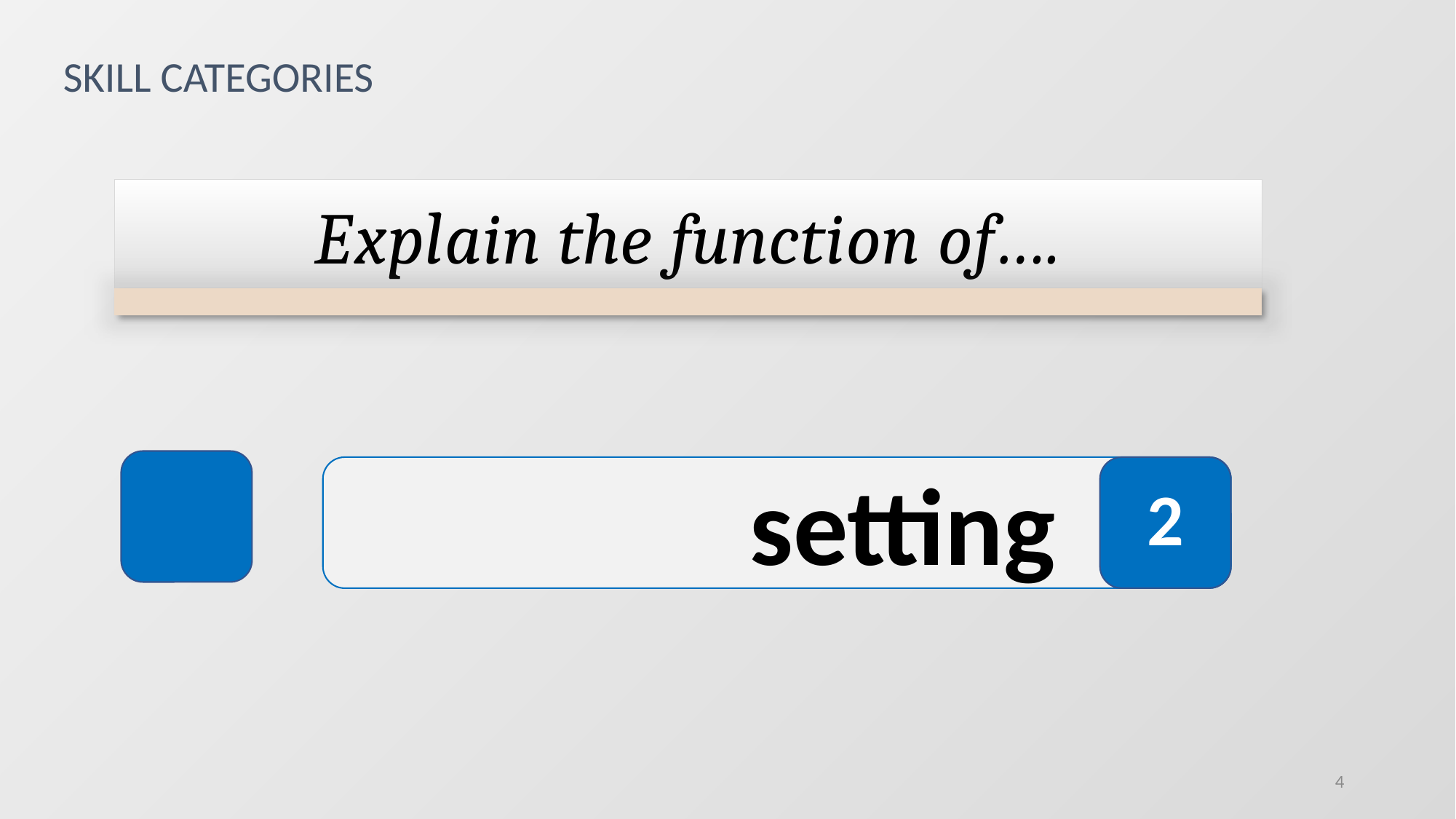

# SKILL CATEGORIES
Explain the function of….

setting

2
4